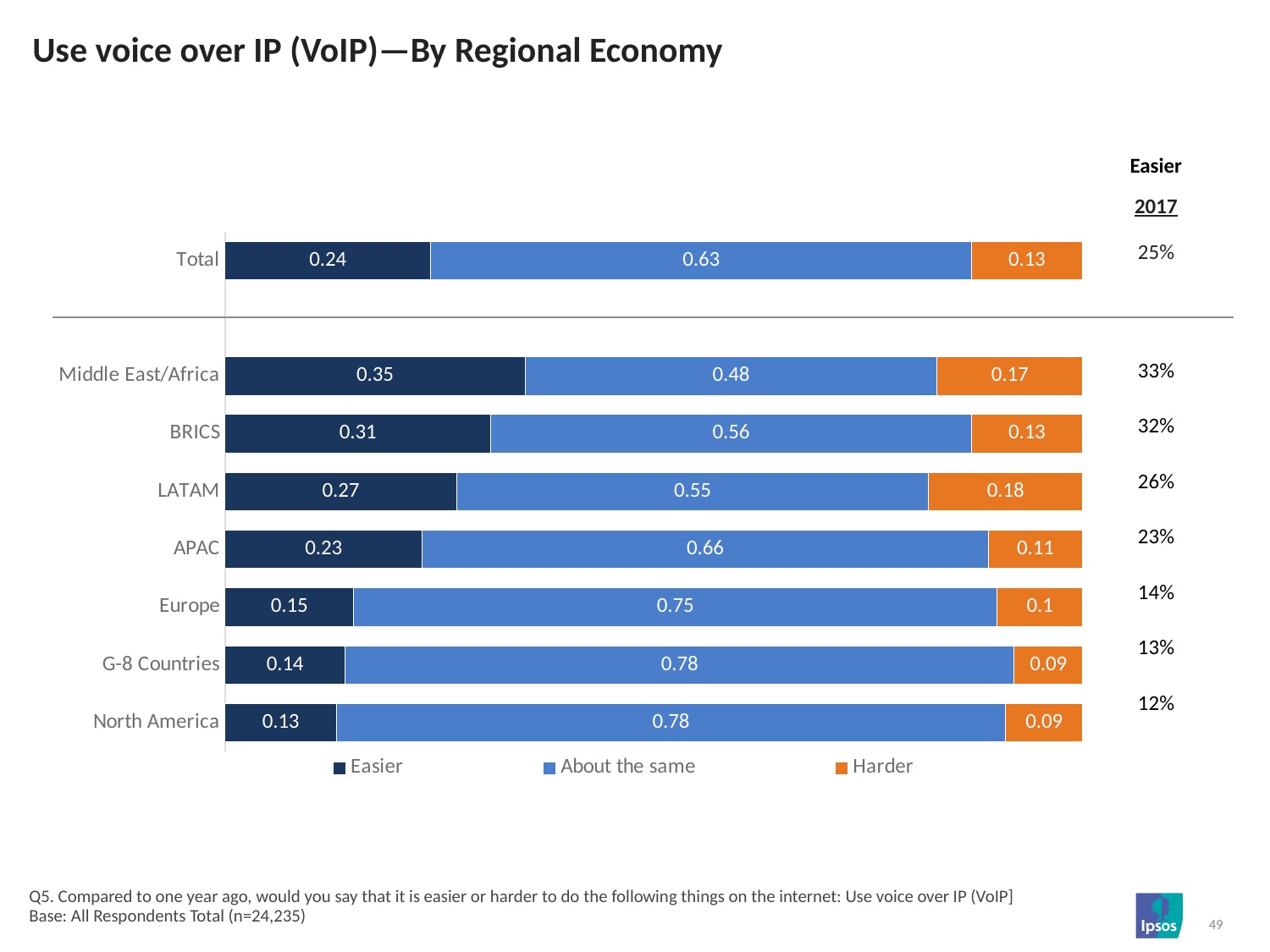

# Use voice over IP (VoIP)—By Regional Economy
| Easier |
| --- |
| 2017 |
| 25% |
|  |
| 33% |
| 32% |
| 26% |
| 23% |
| 14% |
| 13% |
| 12% |
|  |

### Chart

| Category | Easier | About the same | Harder |
|---|---|---|---|
| Total | 0.24 | 0.63 | 0.13 |
|  | None | None | None |
| Middle East/Africa | 0.35 | 0.48 | 0.17 |
| BRICS | 0.31 | 0.56 | 0.13 |
| LATAM | 0.27 | 0.55 | 0.18 |
| APAC | 0.23 | 0.66 | 0.11 |
| Europe | 0.15 | 0.75 | 0.1 |
| G-8 Countries | 0.14 | 0.78 | 0.09 |
| North America | 0.13 | 0.78 | 0.09 |
Q5. Compared to one year ago, would you say that it is easier or harder to do the following things on the internet: Use voice over IP (VoIP]  Base: All Respondents Total (n=24,235)